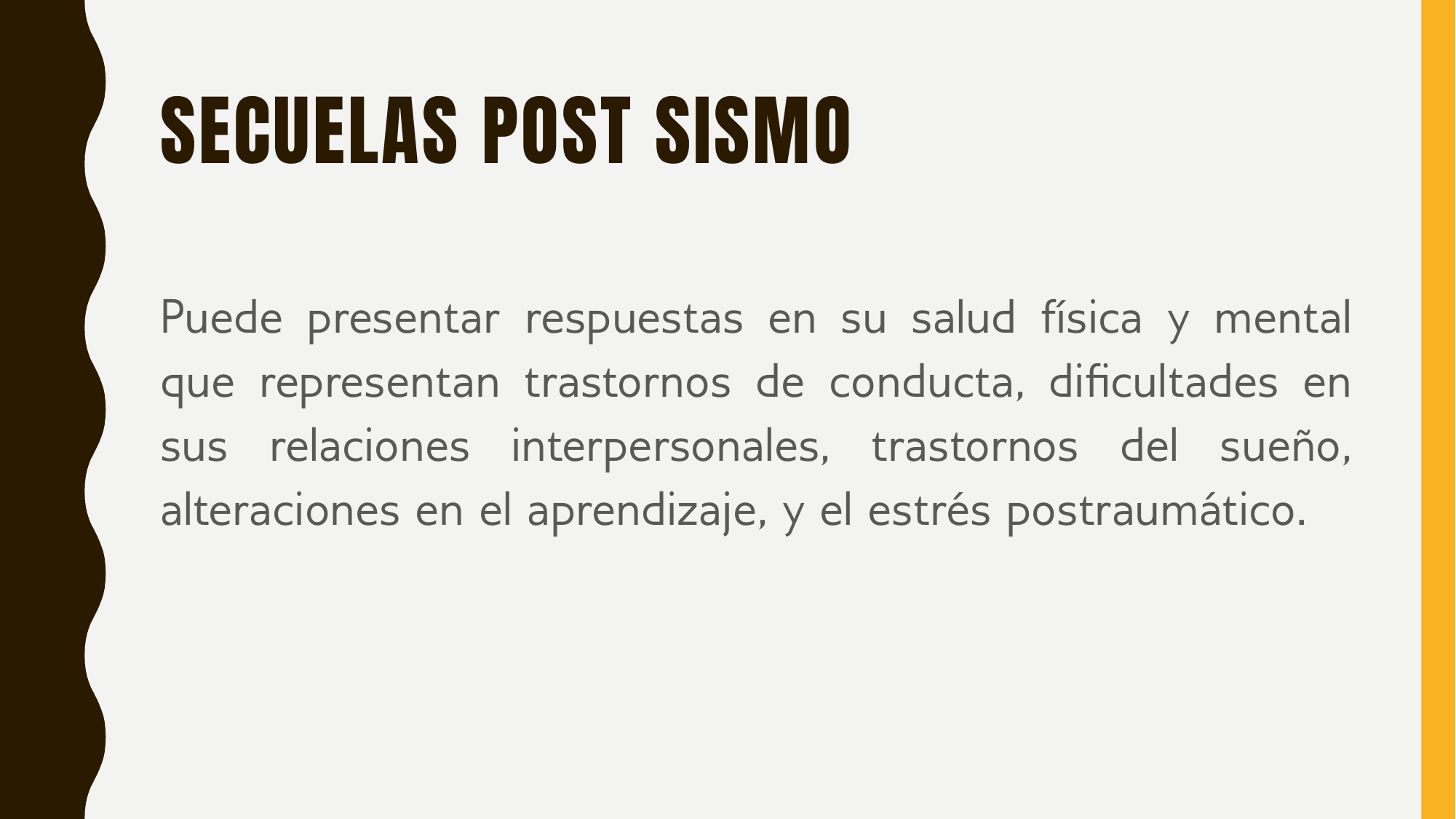

# Secuelas post sismo
Puede presentar respuestas en su salud física y mental que representan trastornos de conducta, dificultades en sus relaciones interpersonales, trastornos del sueño, alteraciones en el aprendizaje, y el estrés postraumático.